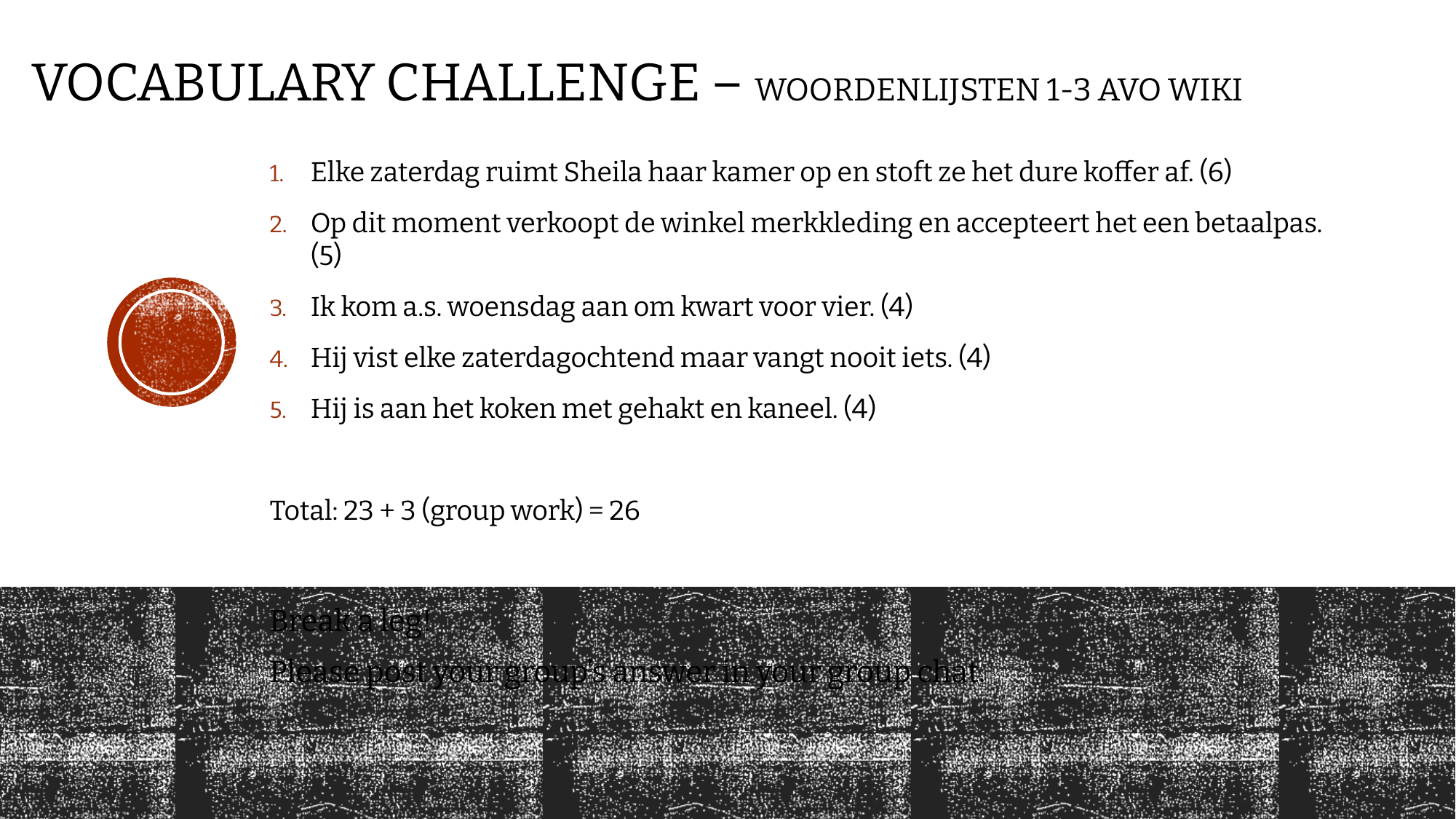

# Vocabulary challenge – woordenlijsten 1-3 avo wiki
Elke zaterdag ruimt Sheila haar kamer op en stoft ze het dure koffer af. (6)
Op dit moment verkoopt de winkel merkkleding en accepteert het een betaalpas. (5)
Ik kom a.s. woensdag aan om kwart voor vier. (4)
Hij vist elke zaterdagochtend maar vangt nooit iets. (4)
Hij is aan het koken met gehakt en kaneel. (4)

Total: 23 + 3 (group work) = 26

Break a leg!
Please post your group’s answer in your group chat.